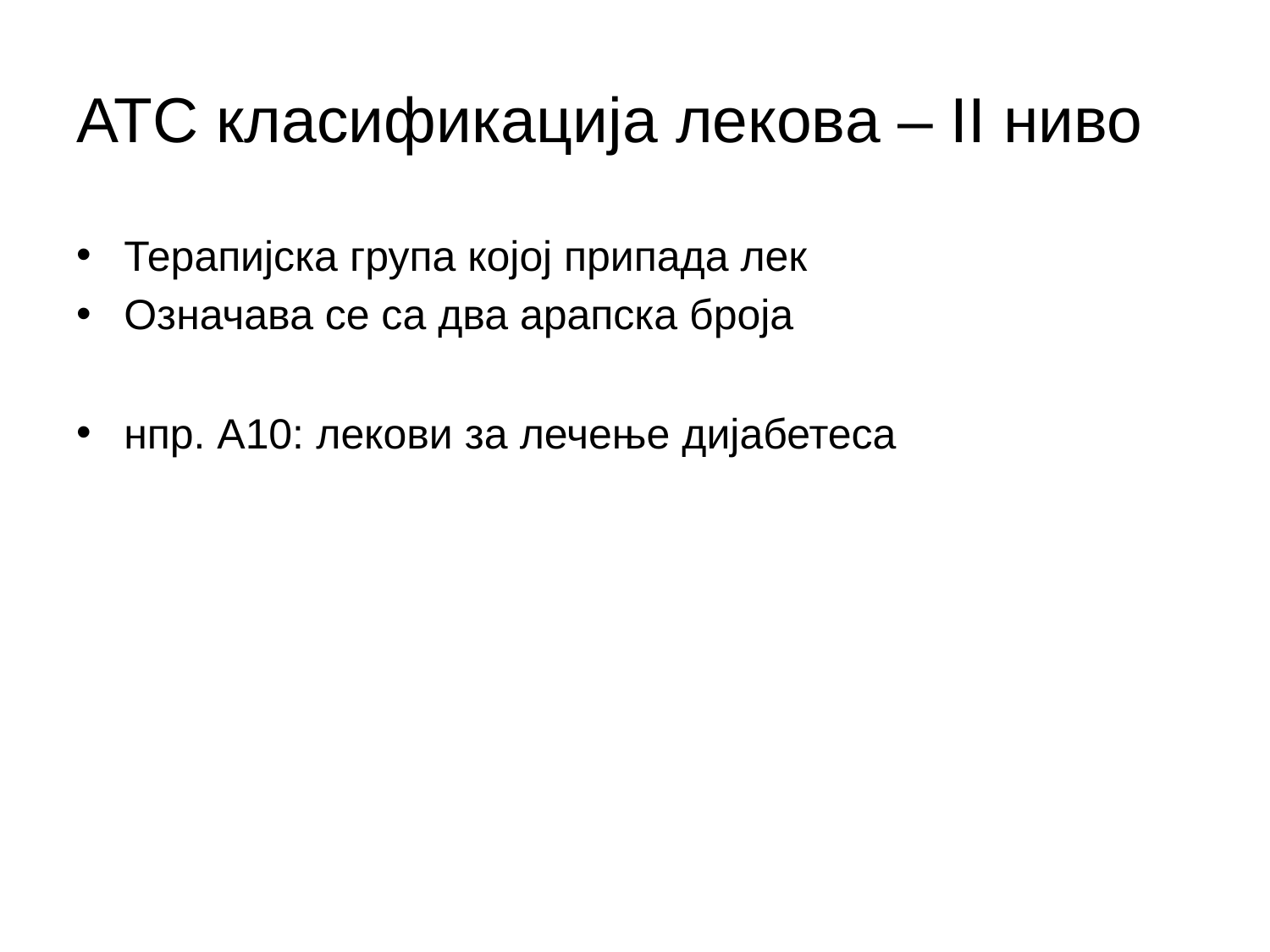

# ATC класификација лекова – II ниво
Терапијска група којој припада лек
Означава се са два арапска броја

нпр. А10: лекови за лечење дијабетеса